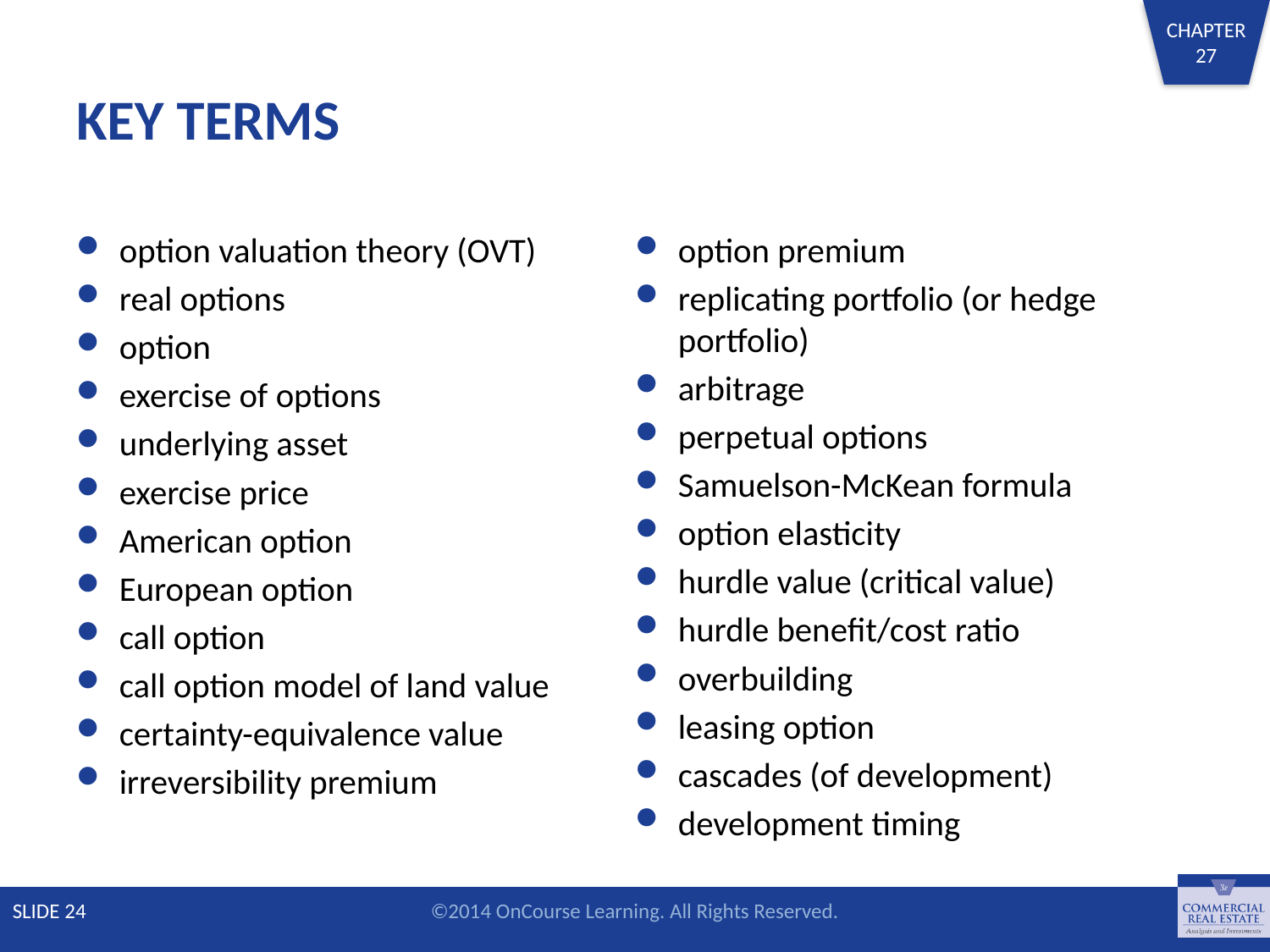

# KEY TERMS
option valuation theory (OVT)
real options
option
exercise of options
underlying asset
exercise price
American option
European option
call option
call option model of land value
certainty-equivalence value
irreversibility premium
option premium
replicating portfolio (or hedge portfolio)
arbitrage
perpetual options
Samuelson-McKean formula
option elasticity
hurdle value (critical value)
hurdle benefit/cost ratio
overbuilding
leasing option
cascades (of development)
development timing
SLIDE 24